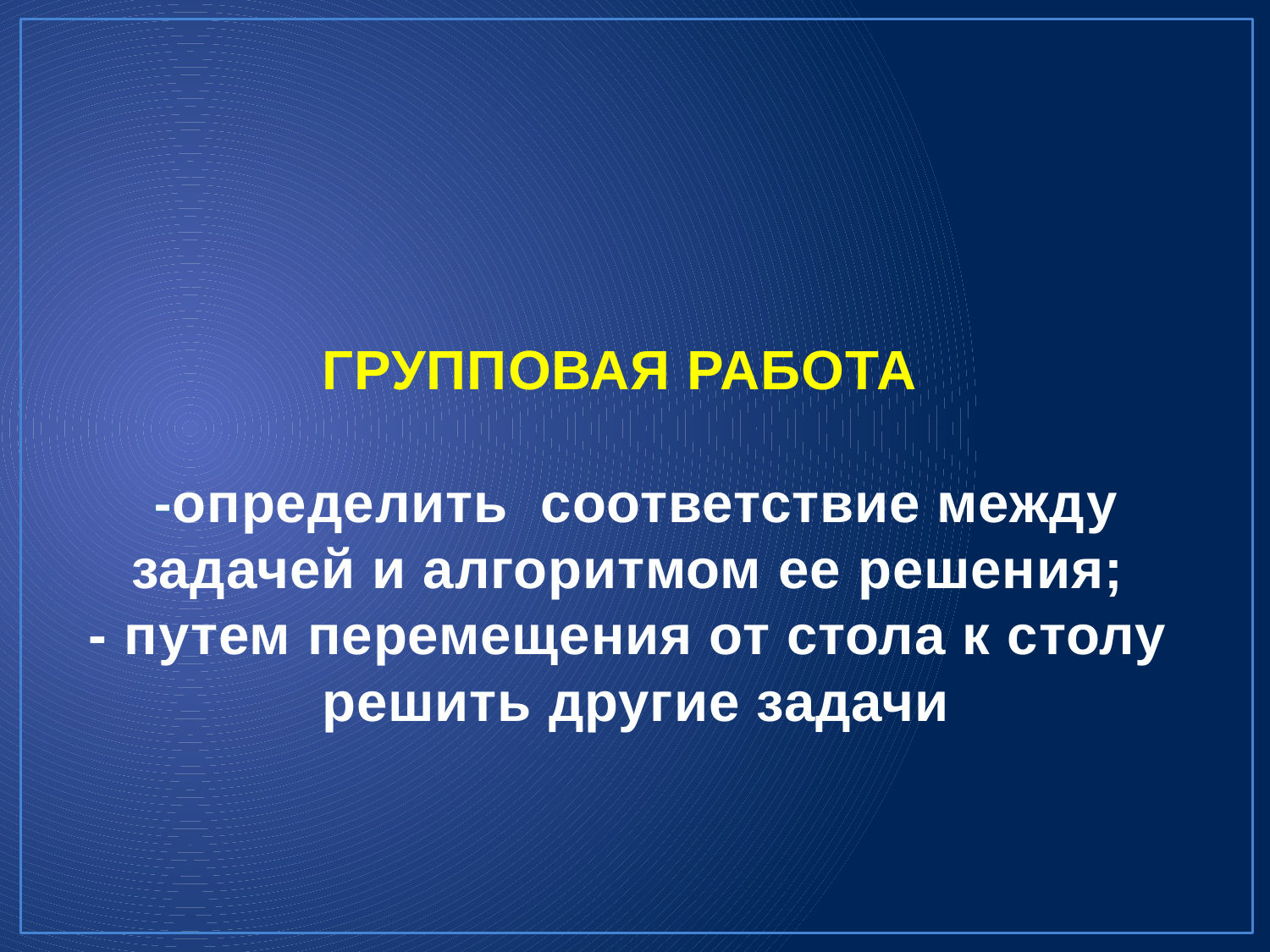

# ГРУППОВАЯ РАБОТА -определить  соответствие между задачей и алгоритмом ее решения; - путем перемещения от стола к столу  решить другие задачи